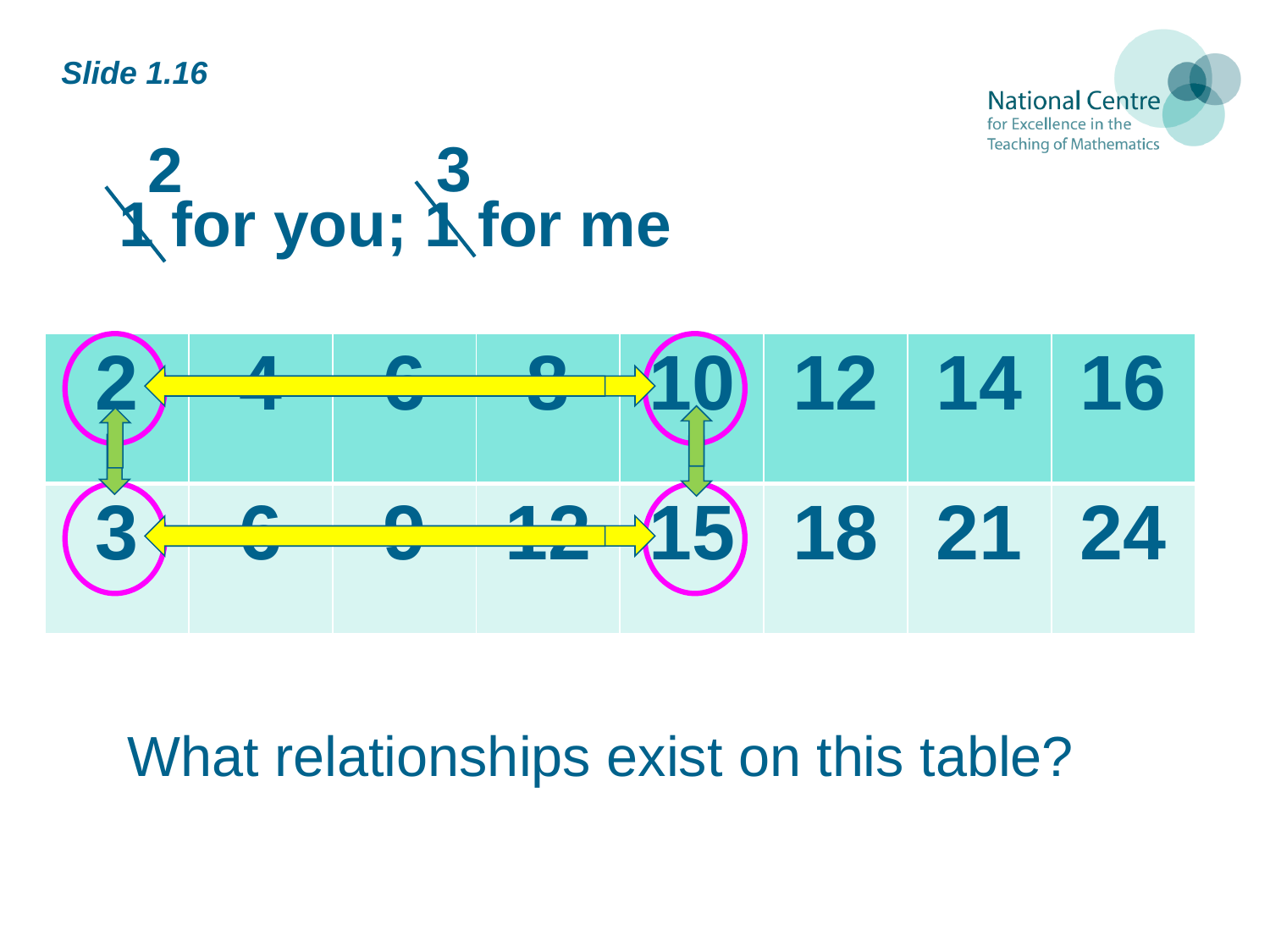

Slide 1.16
# 1 for you; 1 for me
3
2
| 2 | 4 | 6 | 8 | 10 | 12 | 14 | 16 |
| --- | --- | --- | --- | --- | --- | --- | --- |
| 3 | 6 | 9 | 12 | 15 | 18 | 21 | 24 |

What relationships exist on this table?